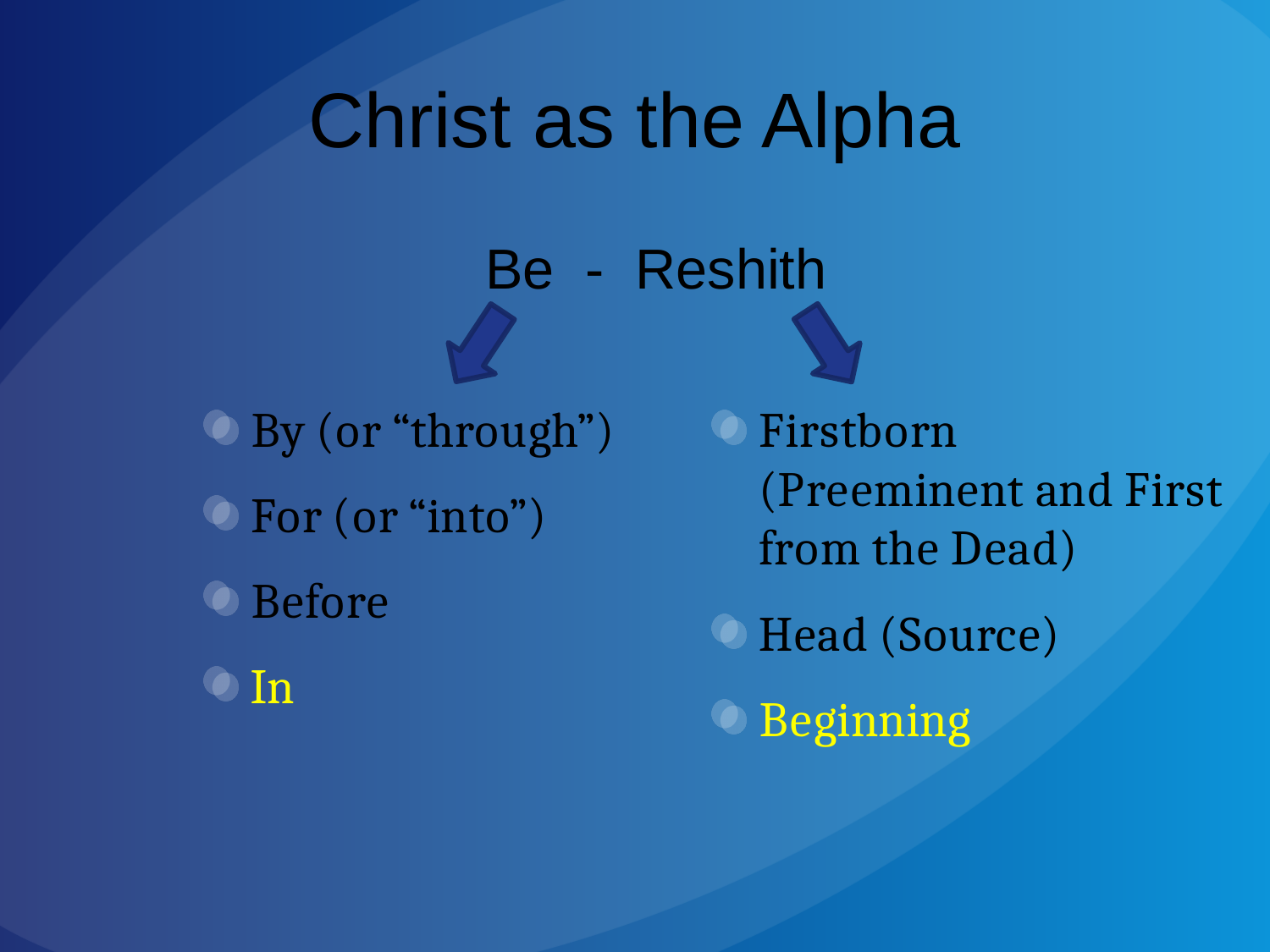

# Christ as the Alpha
Be  -  Reshith

By (or “through”)
For (or “into”)
Before
In
Firstborn (Preeminent and First from the Dead)
Head (Source)
Beginning